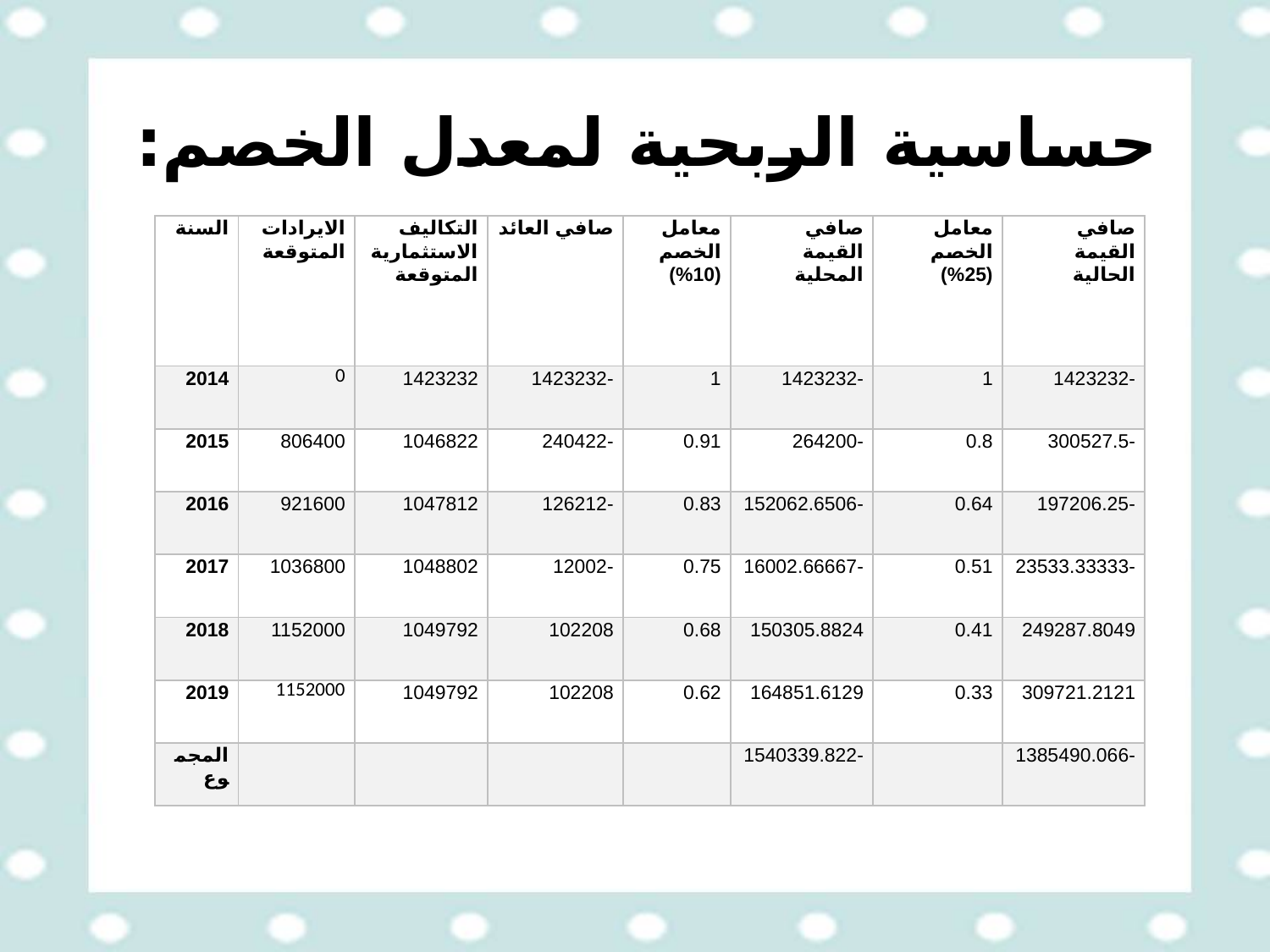

# حساسية الربحية لمعدل الخصم:
| السنة | الايرادات المتوقعة | التكاليف الاستثمارية المتوقعة | صافي العائد | معامل الخصم (10%) | صافي القيمة المحلية | معامل الخصم (25%) | صافي القيمة الحالية |
| --- | --- | --- | --- | --- | --- | --- | --- |
| 2014 | 0 | 1423232 | -1423232 | 1 | -1423232 | 1 | -1423232 |
| 2015 | 806400 | 1046822 | -240422 | 0.91 | -264200 | 0.8 | -300527.5 |
| 2016 | 921600 | 1047812 | -126212 | 0.83 | -152062.6506 | 0.64 | -197206.25 |
| 2017 | 1036800 | 1048802 | -12002 | 0.75 | -16002.66667 | 0.51 | -23533.33333 |
| 2018 | 1152000 | 1049792 | 102208 | 0.68 | 150305.8824 | 0.41 | 249287.8049 |
| 2019 | 1152000 | 1049792 | 102208 | 0.62 | 164851.6129 | 0.33 | 309721.2121 |
| المجموع |  |  |  |  | -1540339.822 |  | -1385490.066 |